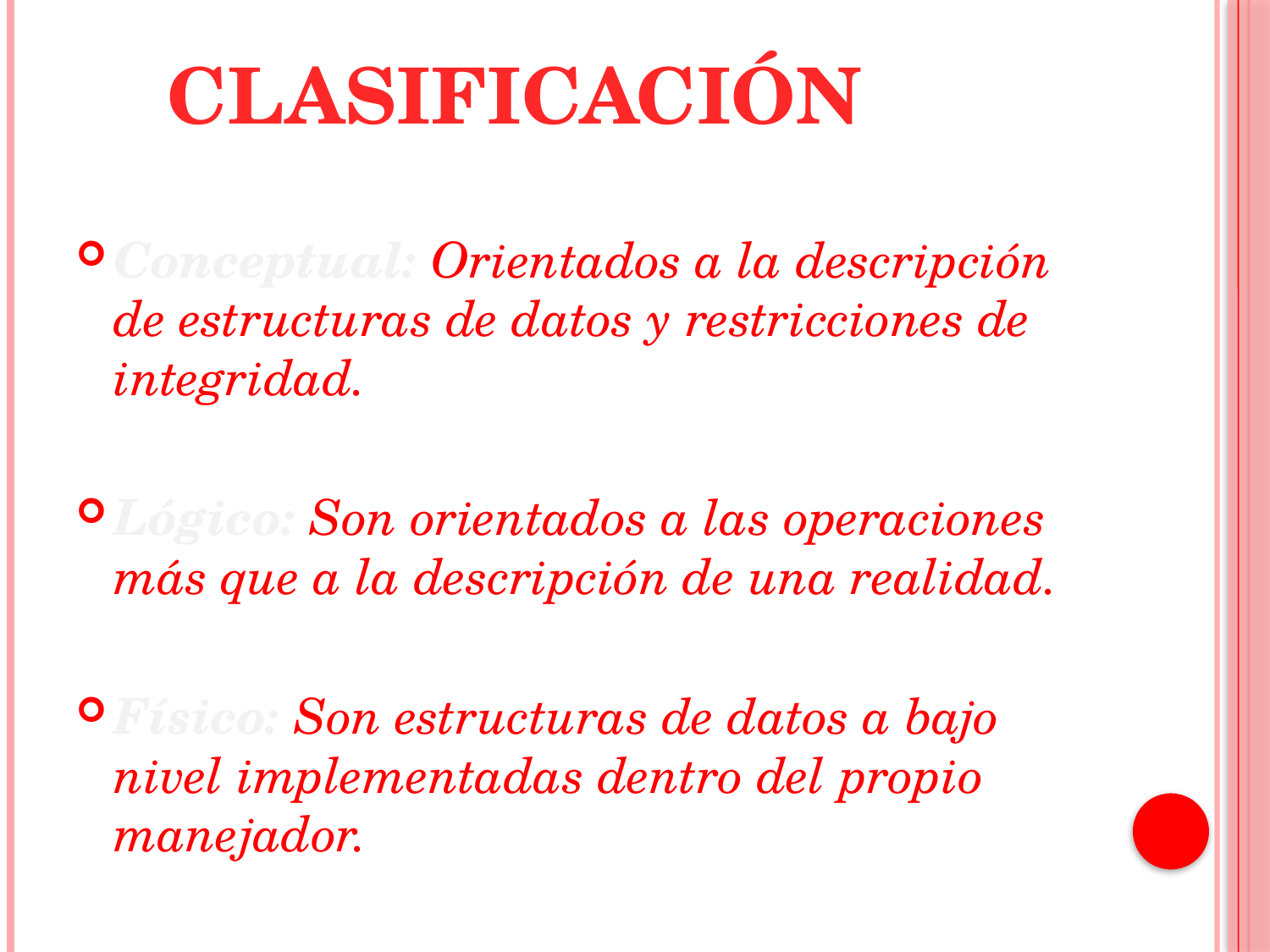

# Clasificación
Conceptual: Orientados a la descripción de estructuras de datos y restricciones de integridad.

Lógico: Son orientados a las operaciones más que a la descripción de una realidad.

Físico: Son estructuras de datos a bajo nivel implementadas dentro del propio manejador.